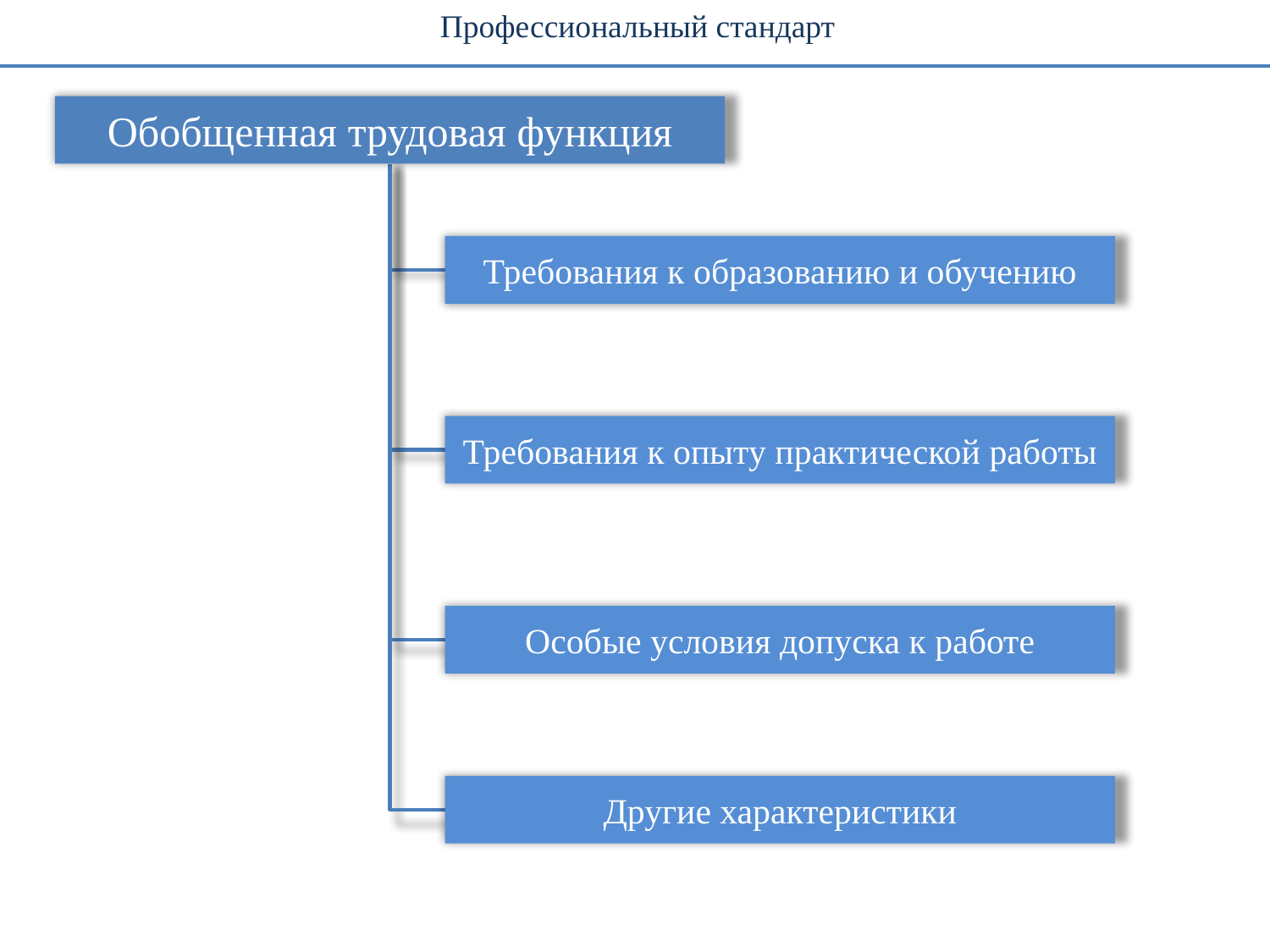

Профессиональный стандарт
Обобщенная трудовая функция
Требования к образованию и обучению
Требования к опыту практической работы
Особые условия допуска к работе
Другие характеристики